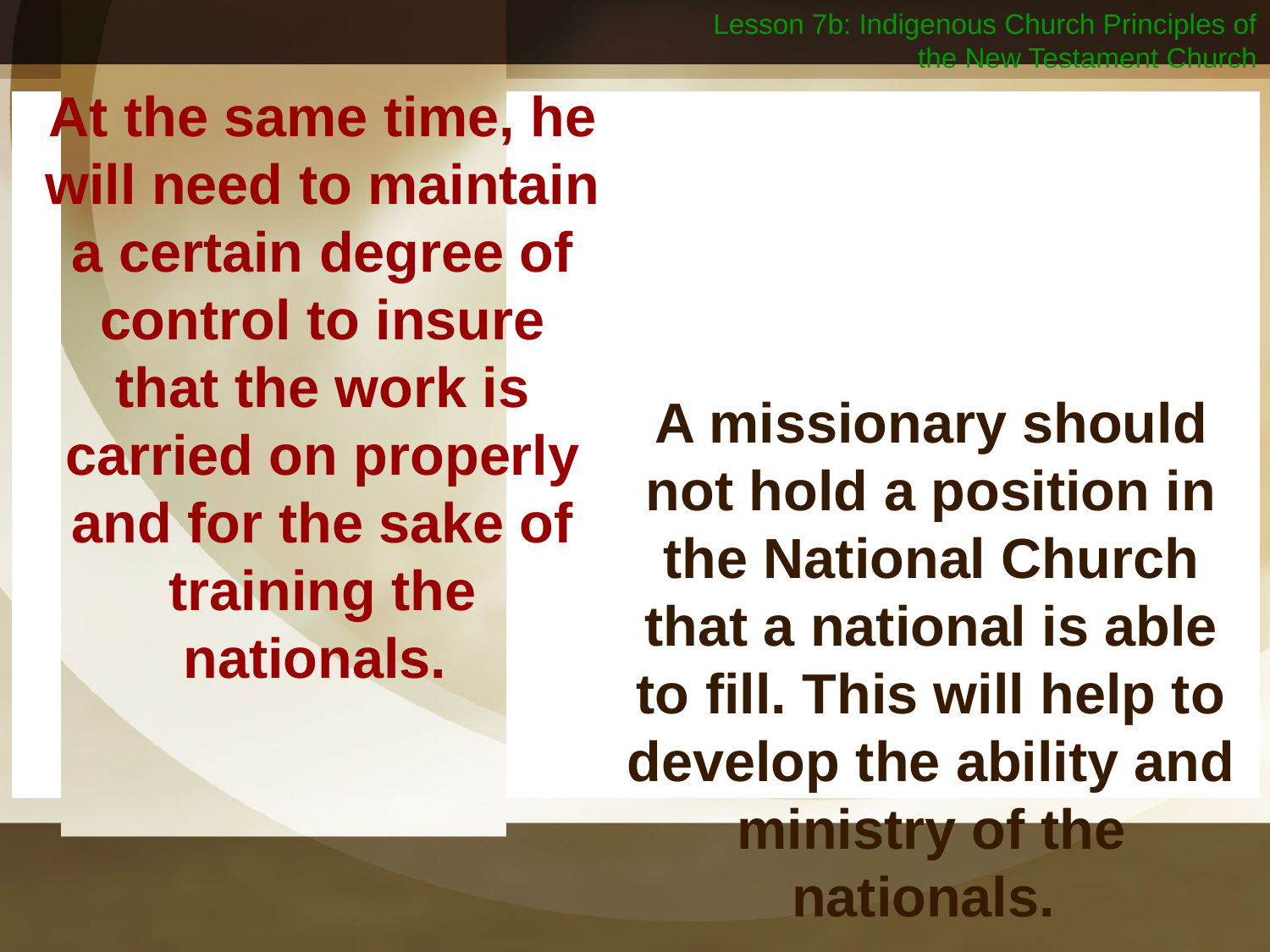

Lesson 7b: Indigenous Church Principles of the New Testament Church
At the same time, he will need to maintain a certain degree of control to insure that the work is carried on properly and for the sake of training the nationals.
A missionary should not hold a position in the National Church that a national is able to fill. This will help to develop the ability and ministry of the nationals.